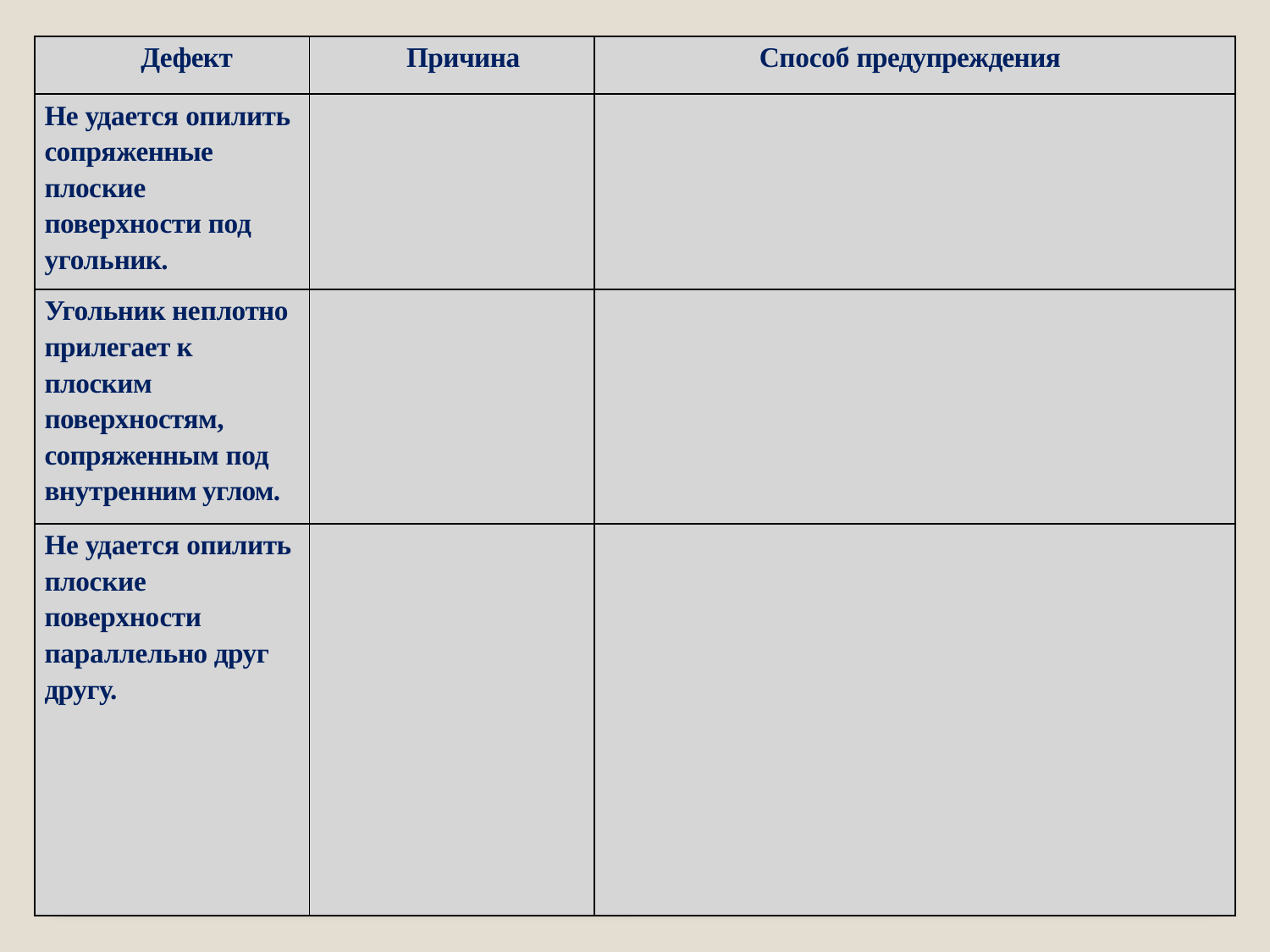

| Дефект | Причина | Способ предупреждения |
| --- | --- | --- |
| Не удается опилить сопряженные плоские поверхности под угольник. |  |  |
| Угольник неплотно прилегает к плоским поверхностям, сопряженным под внутренним углом. |  |  |
| Не удается опилить плоские поверхности параллельно друг другу. |  |  |